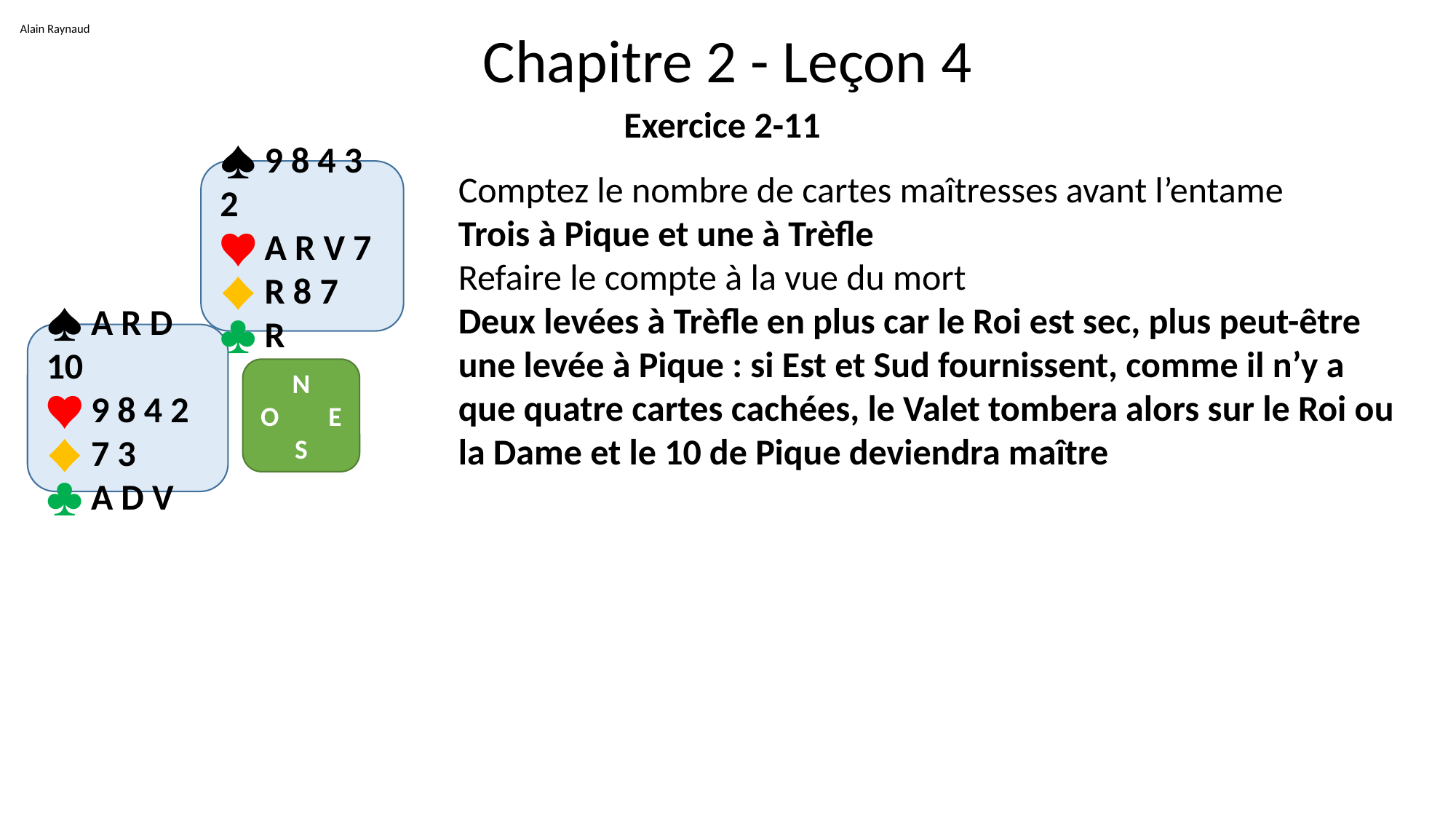

Alain Raynaud
# Chapitre 2 - Leçon 4
Exercice 2-11

♠ 9 8 4 3 2
♥ A R V 7
♦ R 8 7
♣ R
Comptez le nombre de cartes maîtresses avant l’entame
Trois à Pique et une à Trèfle
Refaire le compte à la vue du mort
Deux levées à Trèfle en plus car le Roi est sec, plus peut-être une levée à Pique : si Est et Sud fournissent, comme il n’y a que quatre cartes cachées, le Valet tombera alors sur le Roi ou la Dame et le 10 de Pique deviendra maître
♠ A R D 10
♥ 9 8 4 2
♦ 7 3
♣ A D V
N
O        E
S